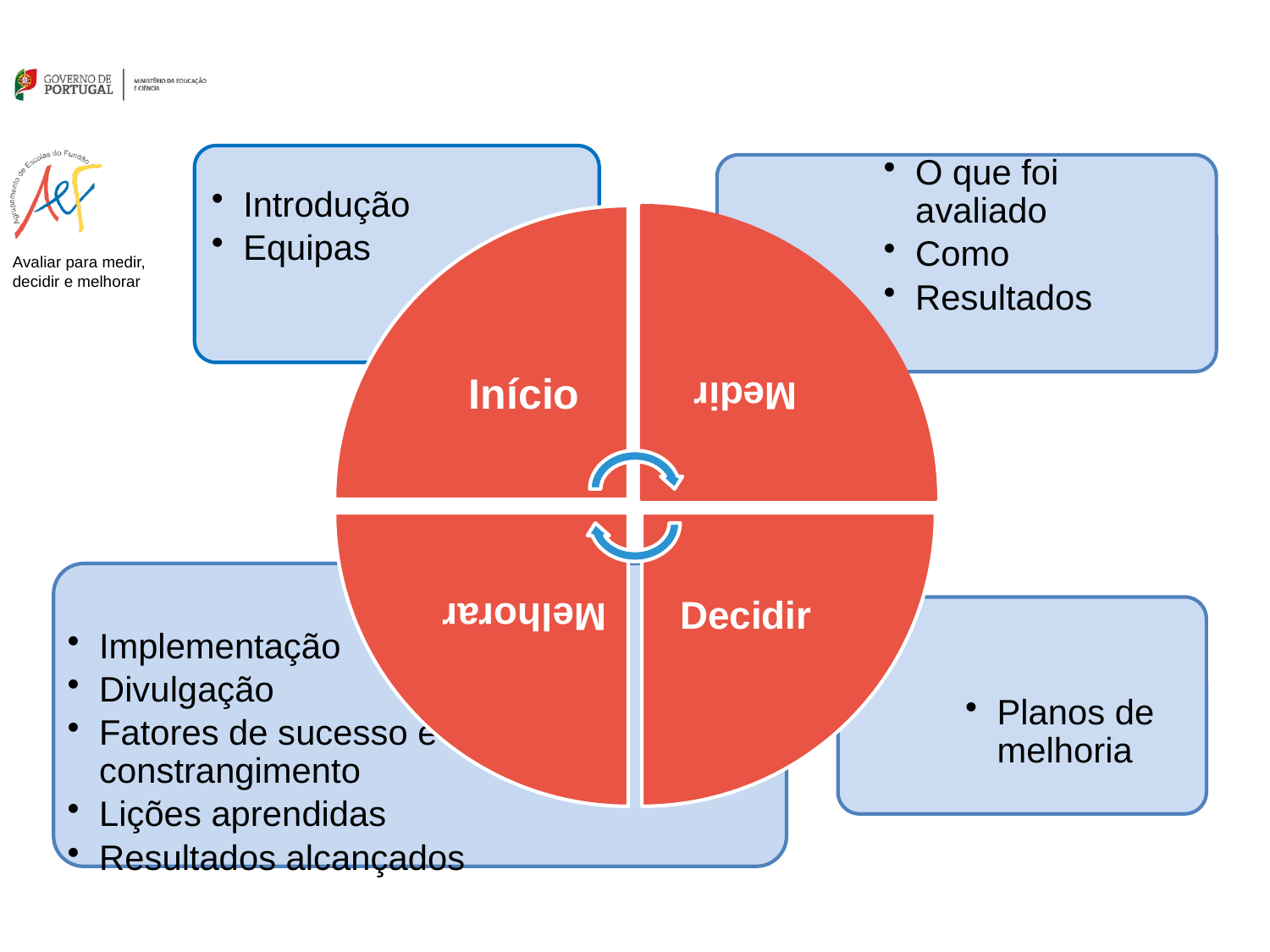

Planos de melhoria
Implementação
Divulgação
Fatores de sucesso e            de constrangimento
Lições aprendidas
Resultados alcançados
O que foi avaliado
Como
Resultados
Introdução
Equipas
Início
Medir
Decidir
Melhorar